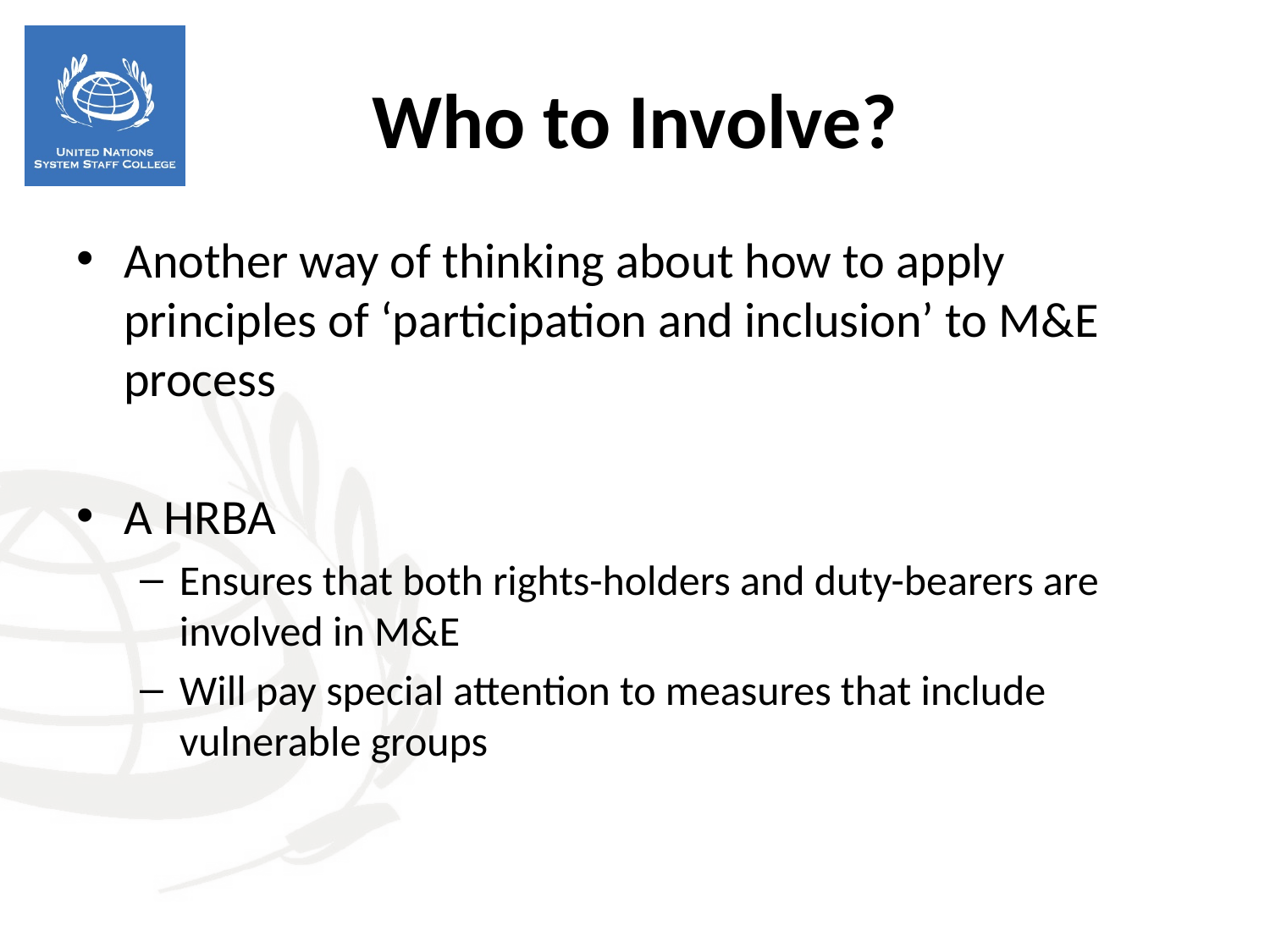

Who to Involve?
Another way of thinking about how to apply principles of ‘participation and inclusion’ to M&E process

A HRBA
Ensures that both rights-holders and duty-bearers are involved in M&E
Will pay special attention to measures that include vulnerable groups